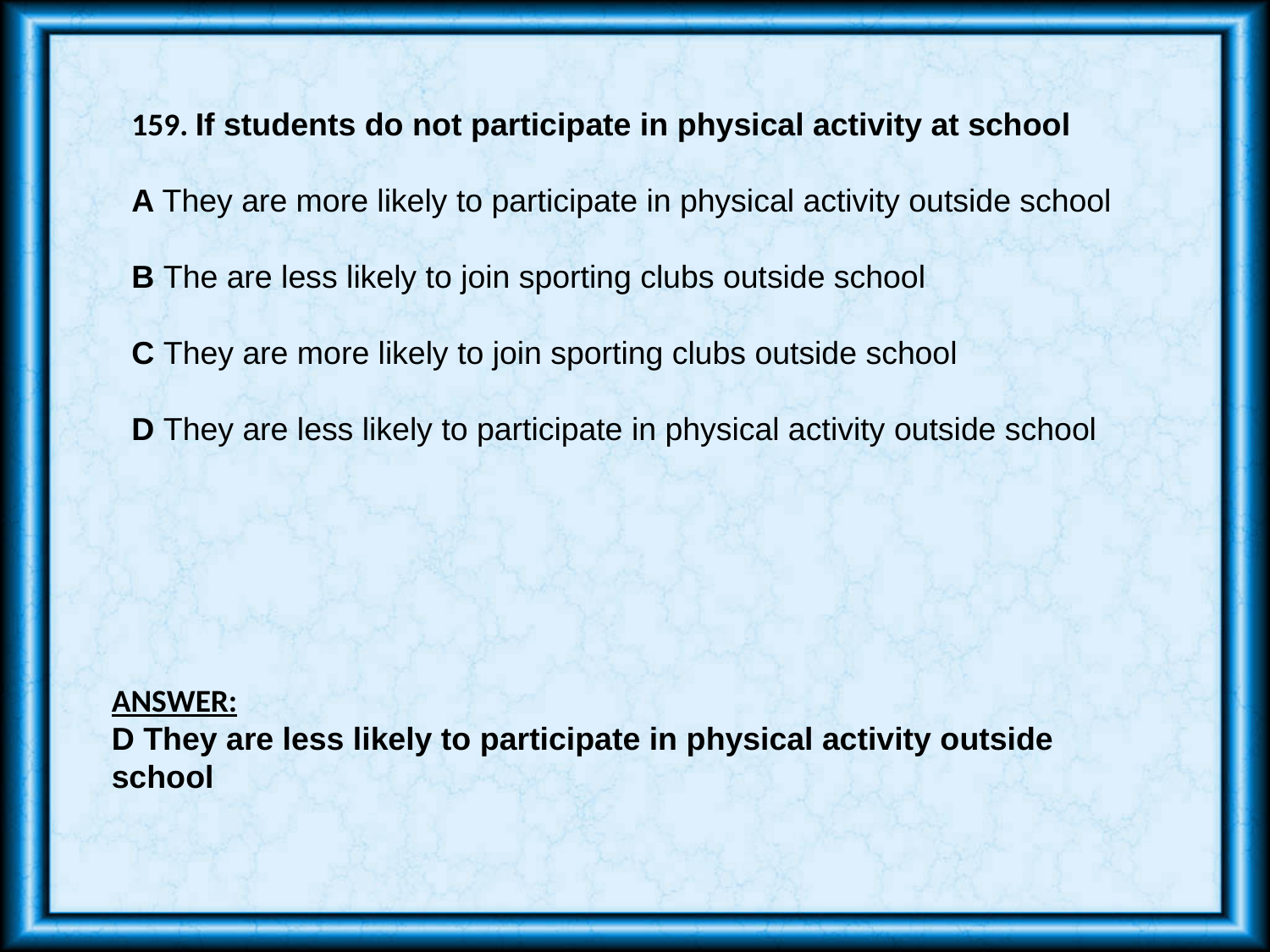

159. If students do not participate in physical activity at school

A They are more likely to participate in physical activity outside school

B The are less likely to join sporting clubs outside school

C They are more likely to join sporting clubs outside school

D They are less likely to participate in physical activity outside school

ANSWER:
D They are less likely to participate in physical activity outside school